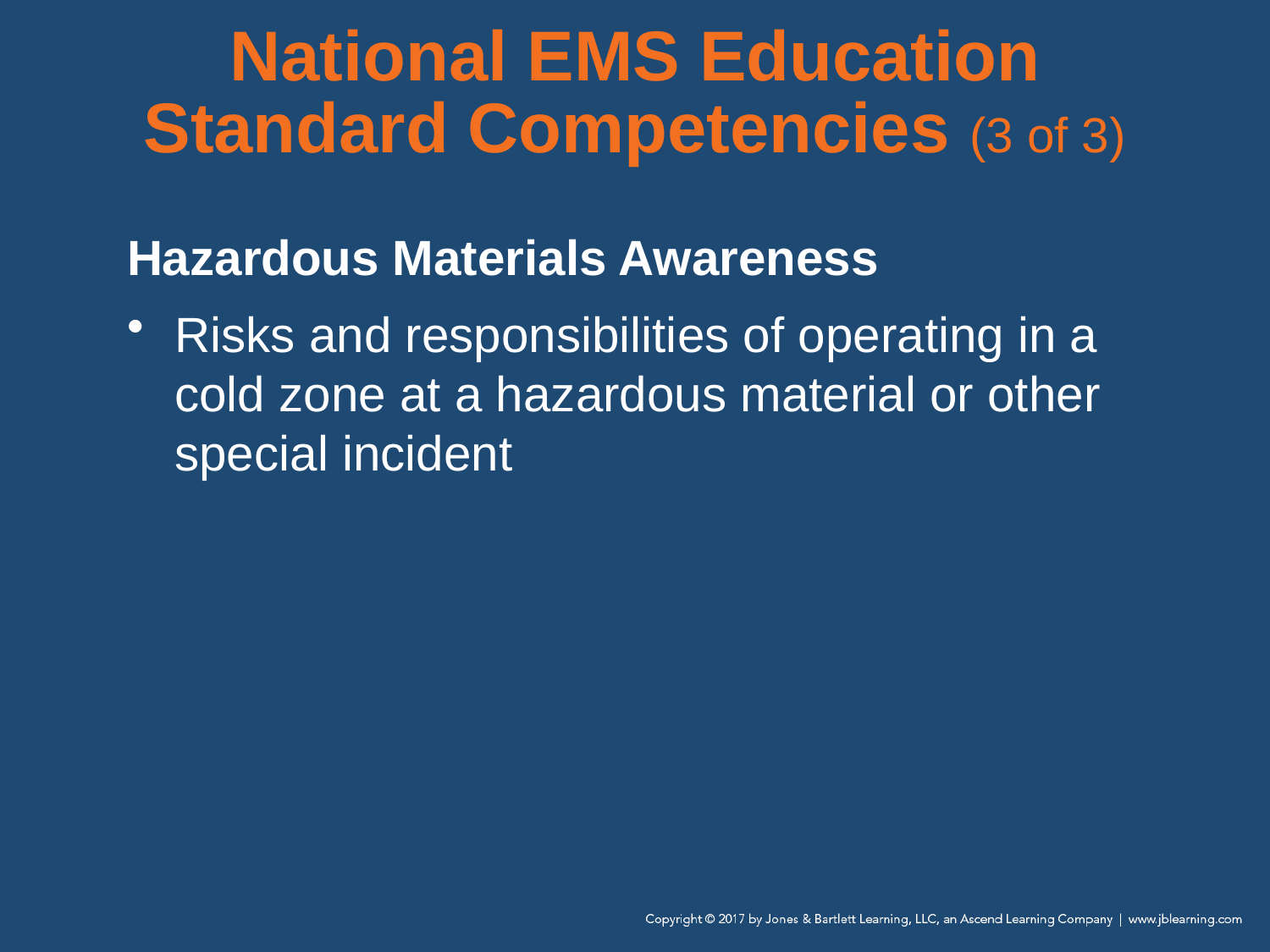

# National EMS Education Standard Competencies (3 of 3)
Hazardous Materials Awareness
Risks and responsibilities of operating in a cold zone at a hazardous material or other special incident